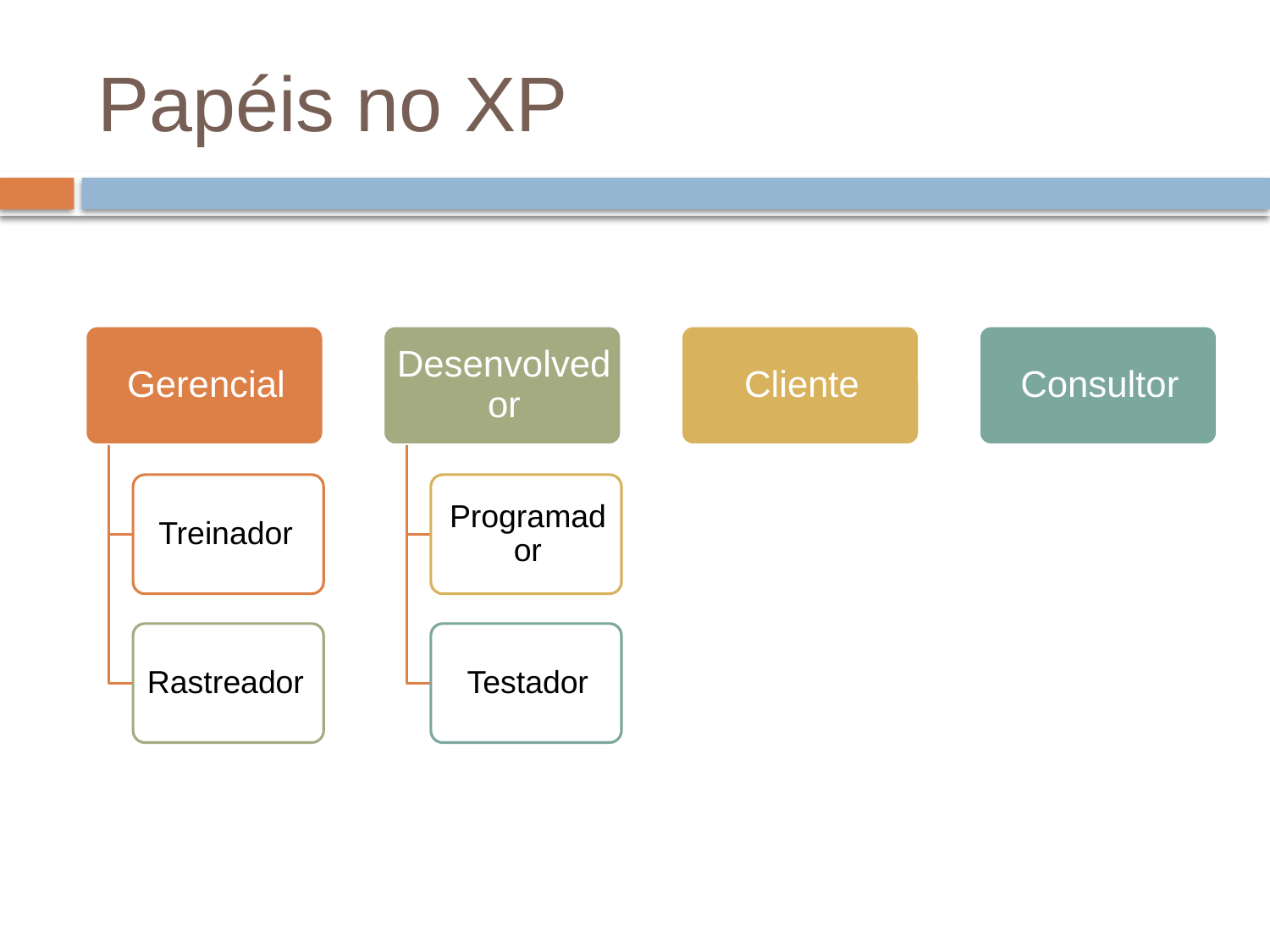

# Papéis no XP
Gerencial
Treinador
Rastreador
Desenvolvedor
Programador
Testador
Cliente
Consultor